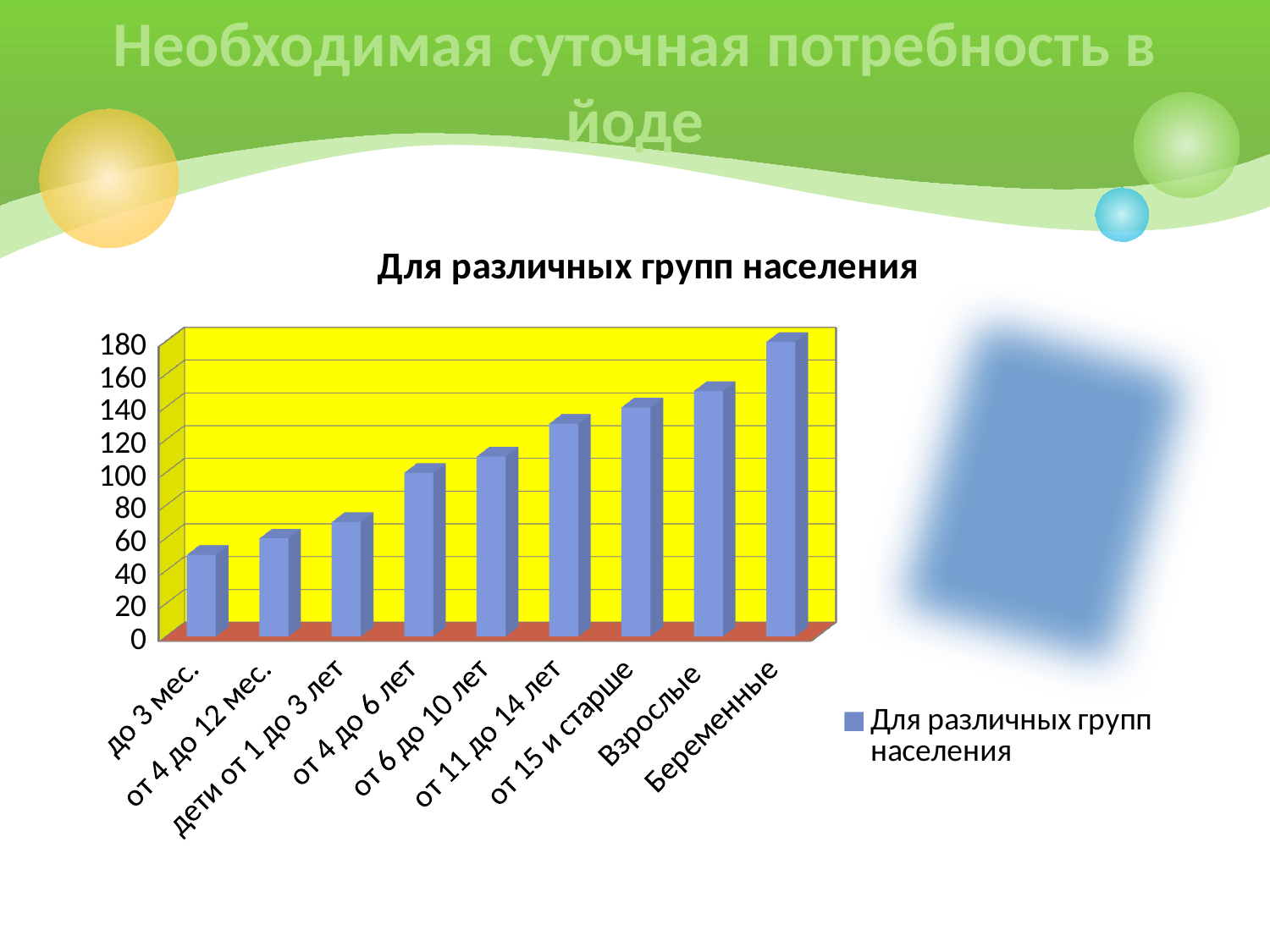

# Необходимая суточная потребность в йоде

[unsupported chart]